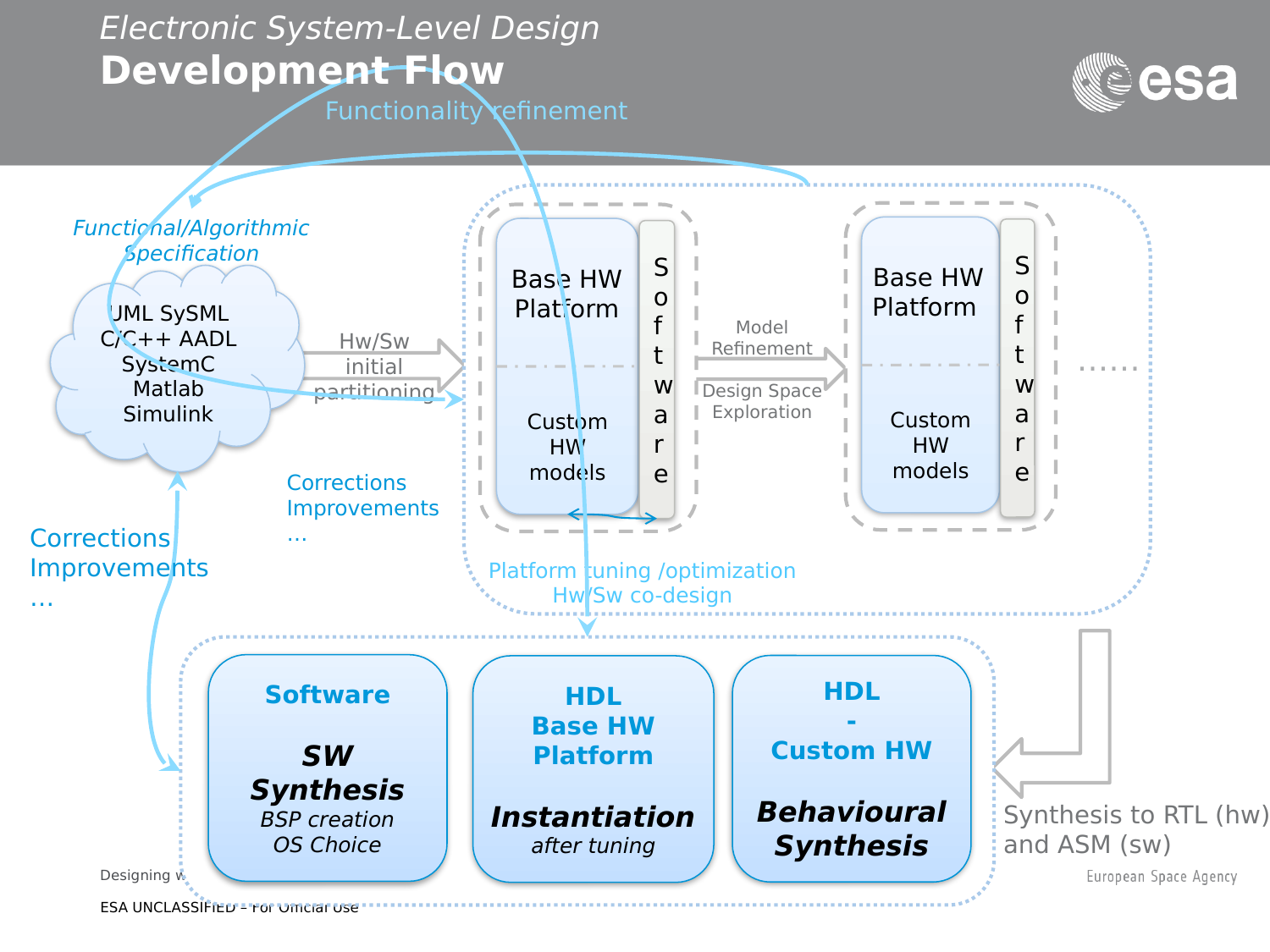

# Electronic System-Level Design Development Flow
Functionality refinement

 Base HW
Platform
Custom HW models
Software

Base HW
Platform
Custom HW models
Software
Functional/Algorithmic Specification
UML SySML
C/C++ AADL SystemC Matlab Simulink
……
Hw/Sw initial partitioning
Model
Refinement

Design Space Exploration
Corrections
Improvements
…
Corrections
Improvements
…
Platform tuning /optimization
Hw/Sw co-design

Software

SW Synthesis
BSP creation
OS Choice
HDL
-
Custom HW

Behavioural
Synthesis

HDL
Base HW Platform

Instantiation after tuning
Synthesis to RTL (hw)
and ASM (sw)